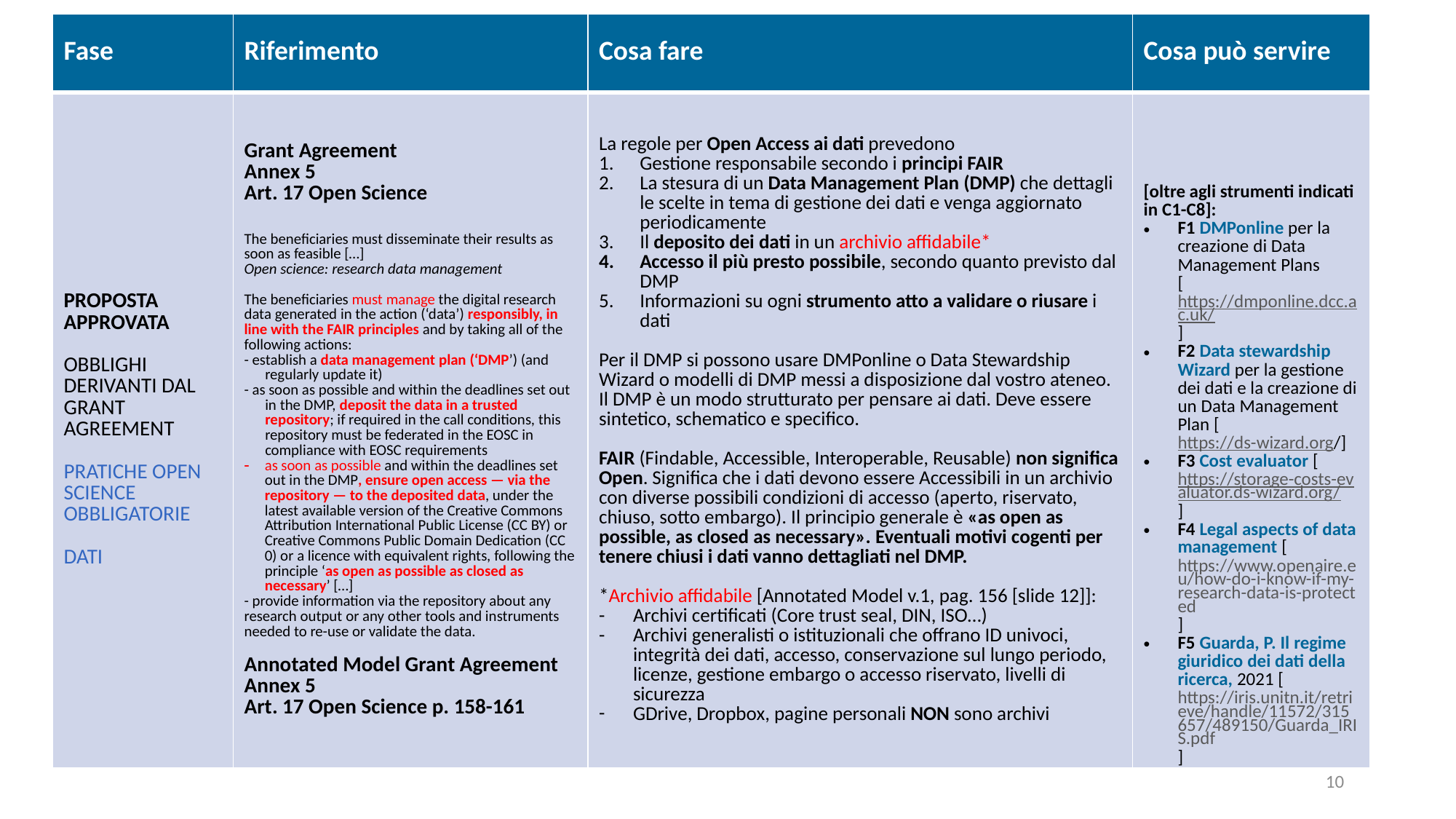

| Fase | Riferimento | Cosa fare | Cosa può servire |
| --- | --- | --- | --- |
| PROPOSTA APPROVATA OBBLIGHI DERIVANTI DAL GRANT AGREEMENT PRATICHE OPEN SCIENCE OBBLIGATORIE DATI | Grant Agreement Annex 5 Art. 17 Open Science The beneficiaries must disseminate their results as soon as feasible […] Open science: research data management The beneficiaries must manage the digital research data generated in the action (‘data’) responsibly, in line with the FAIR principles and by taking all of the following actions: - establish a data management plan (‘DMP’) (and regularly update it) - as soon as possible and within the deadlines set out in the DMP, deposit the data in a trusted repository; if required in the call conditions, this repository must be federated in the EOSC in compliance with EOSC requirements as soon as possible and within the deadlines set out in the DMP, ensure open access — via the repository — to the deposited data, under the latest available version of the Creative Commons Attribution International Public License (CC BY) or Creative Commons Public Domain Dedication (CC 0) or a licence with equivalent rights, following the principle ‘as open as possible as closed as necessary’ […] - provide information via the repository about any research output or any other tools and instruments needed to re-use or validate the data. Annotated Model Grant Agreement Annex 5 Art. 17 Open Science p. 158-161 | La regole per Open Access ai dati prevedono Gestione responsabile secondo i principi FAIR La stesura di un Data Management Plan (DMP) che dettagli le scelte in tema di gestione dei dati e venga aggiornato periodicamente Il deposito dei dati in un archivio affidabile\* Accesso il più presto possibile, secondo quanto previsto dal DMP Informazioni su ogni strumento atto a validare o riusare i dati Per il DMP si possono usare DMPonline o Data Stewardship Wizard o modelli di DMP messi a disposizione dal vostro ateneo. Il DMP è un modo strutturato per pensare ai dati. Deve essere sintetico, schematico e specifico. FAIR (Findable, Accessible, Interoperable, Reusable) non significa Open. Significa che i dati devono essere Accessibili in un archivio con diverse possibili condizioni di accesso (aperto, riservato, chiuso, sotto embargo). Il principio generale è «as open as possible, as closed as necessary». Eventuali motivi cogenti per tenere chiusi i dati vanno dettagliati nel DMP. \*Archivio affidabile [Annotated Model v.1, pag. 156 [slide 12]]: Archivi certificati (Core trust seal, DIN, ISO…) Archivi generalisti o istituzionali che offrano ID univoci, integrità dei dati, accesso, conservazione sul lungo periodo, licenze, gestione embargo o accesso riservato, livelli di sicurezza GDrive, Dropbox, pagine personali NON sono archivi | [oltre agli strumenti indicati in C1-C8]: F1 DMPonline per la creazione di Data Management Plans [https://dmponline.dcc.ac.uk/] F2 Data stewardship Wizard per la gestione dei dati e la creazione di un Data Management Plan [https://ds-wizard.org/] F3 Cost evaluator [https://storage-costs-evaluator.ds-wizard.org/] F4 Legal aspects of data management [https://www.openaire.eu/how-do-i-know-if-my-research-data-is-protected] F5 Guarda, P. Il regime giuridico dei dati della ricerca, 2021 [https://iris.unitn.it/retrieve/handle/11572/315657/489150/Guarda\_IRIS.pdf] |
10